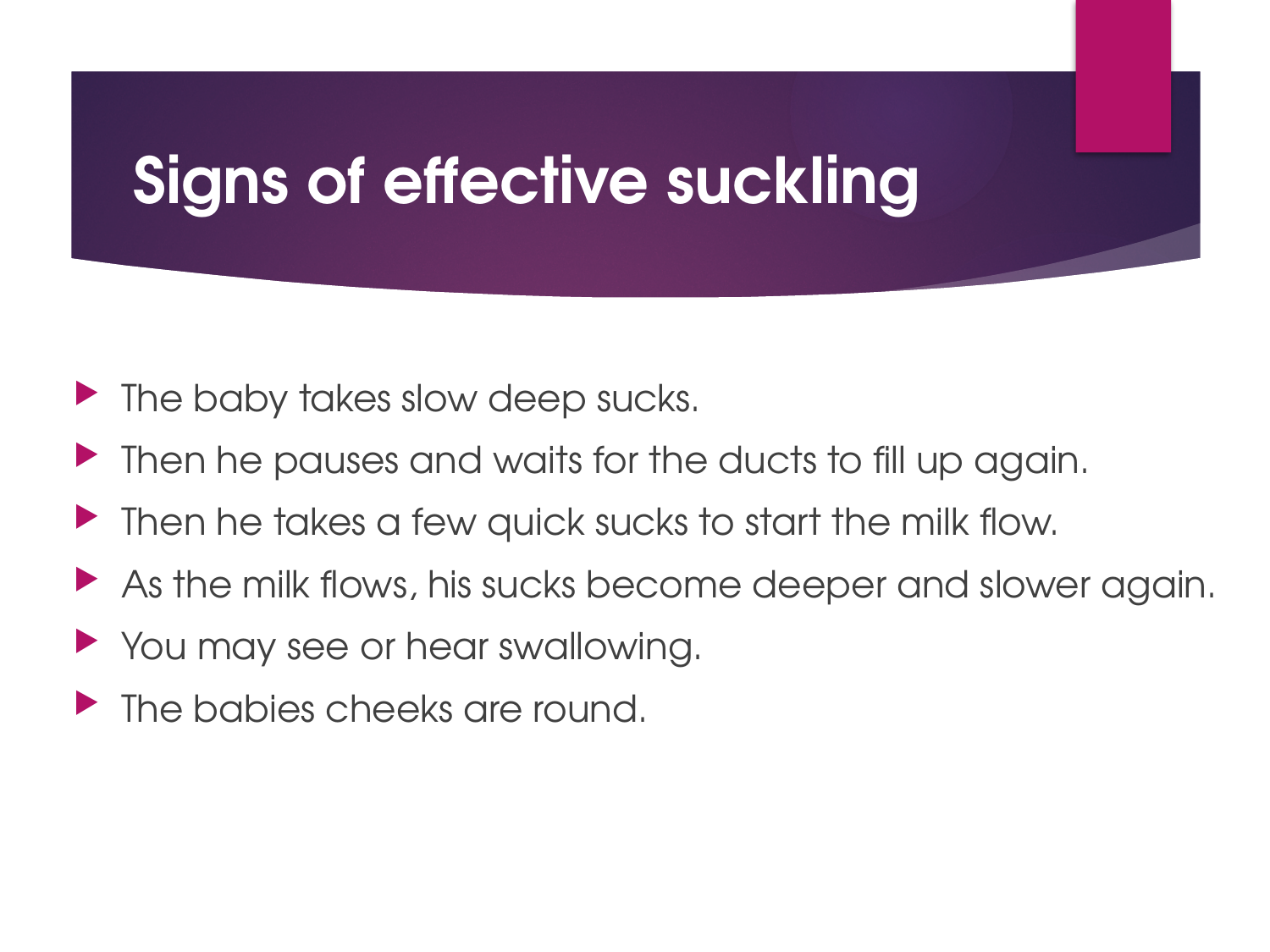

# Signs of effective suckling
The baby takes slow deep sucks.
Then he pauses and waits for the ducts to fill up again.
Then he takes a few quick sucks to start the milk flow.
As the milk flows, his sucks become deeper and slower again.
You may see or hear swallowing.
The babies cheeks are round.